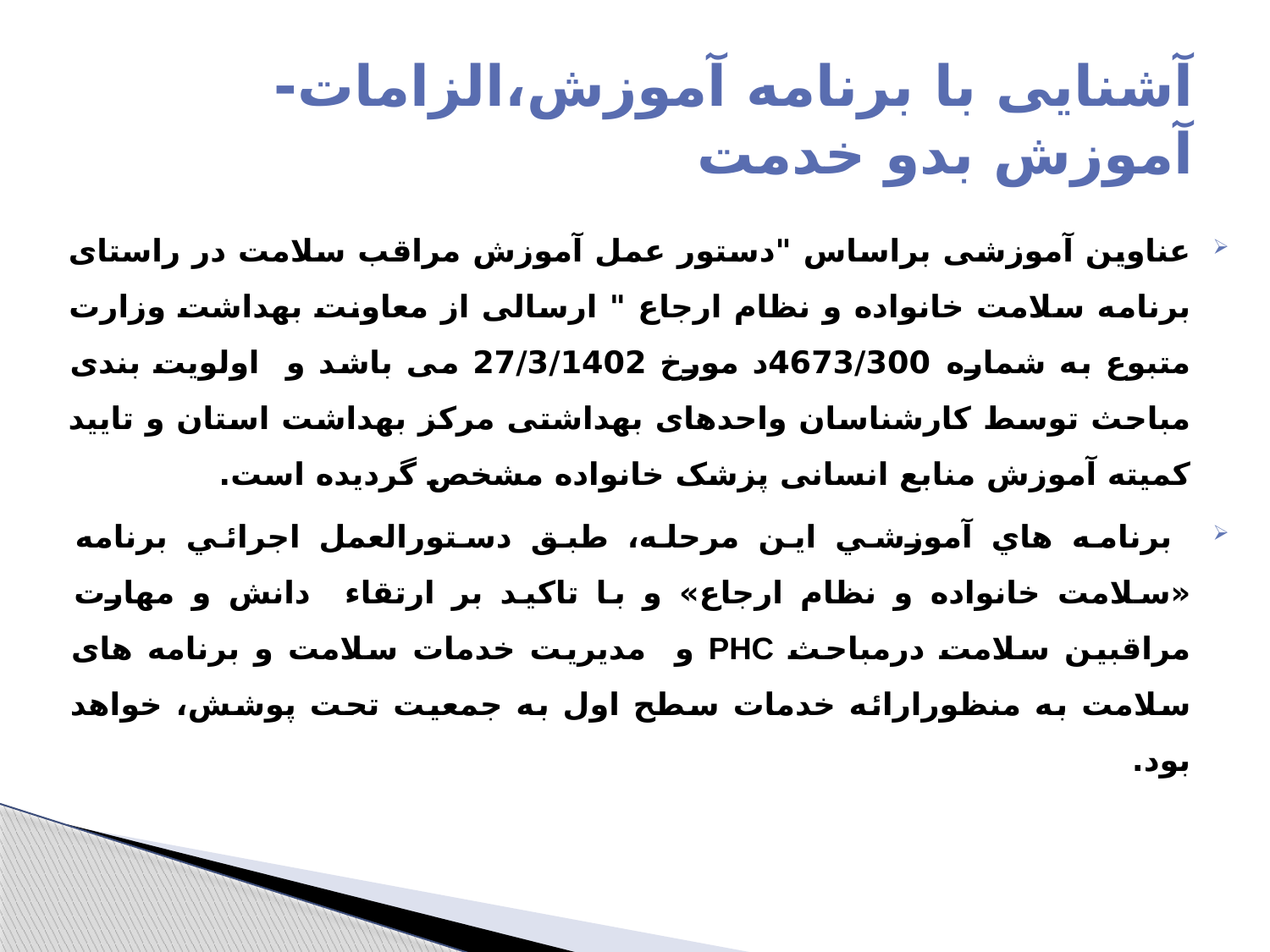

# آشنایی با برنامه آموزش،الزامات- آموزش بدو خدمت
عناوین آموزشی براساس "دستور عمل آموزش مراقب سلامت در راستای برنامه سلامت خانواده و نظام ارجاع " ارسالی از معاونت بهداشت وزارت متبوع به شماره 4673/300د مورخ 27/3/1402 می باشد و  اولویت بندی مباحث توسط کارشناسان واحدهای بهداشتی مرکز بهداشت استان و تایید کمیته آموزش منابع انسانی پزشک خانواده مشخص گردیده است.
 برنامه هاي آموزشي این مرحله، طبق دستورالعمل اجرائي برنامه «سلامت خانواده و نظام ارجاع» و با تاکید بر ارتقاء  دانش و مهارت مراقبین سلامت درمباحث PHC و  مديريت خدمات سلامت و برنامه های سلامت به منظورارائه خدمات سطح اول به جمعيت تحت پوشش، خواهد بود.